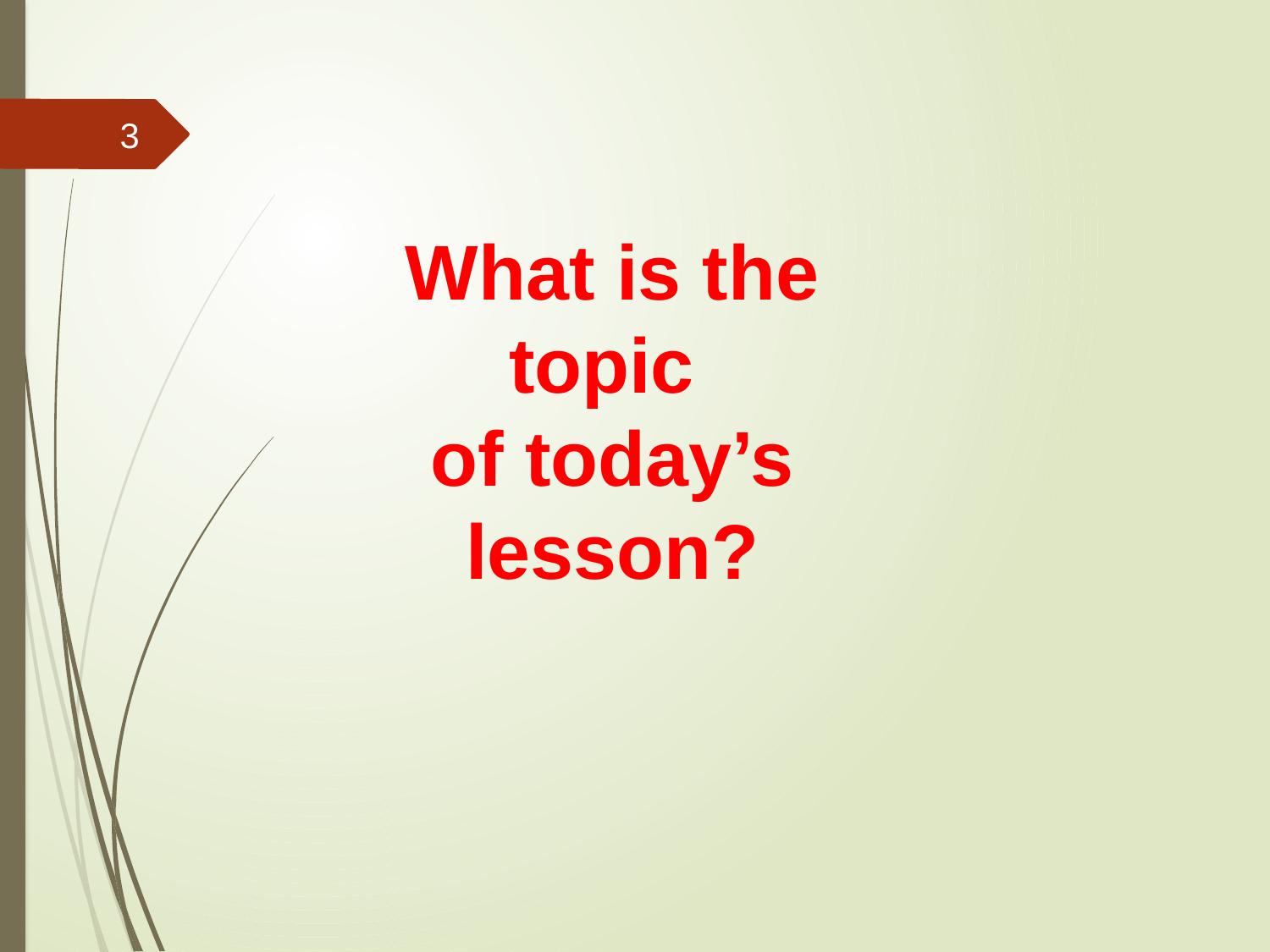

3
What is the topic
of today’s lesson?